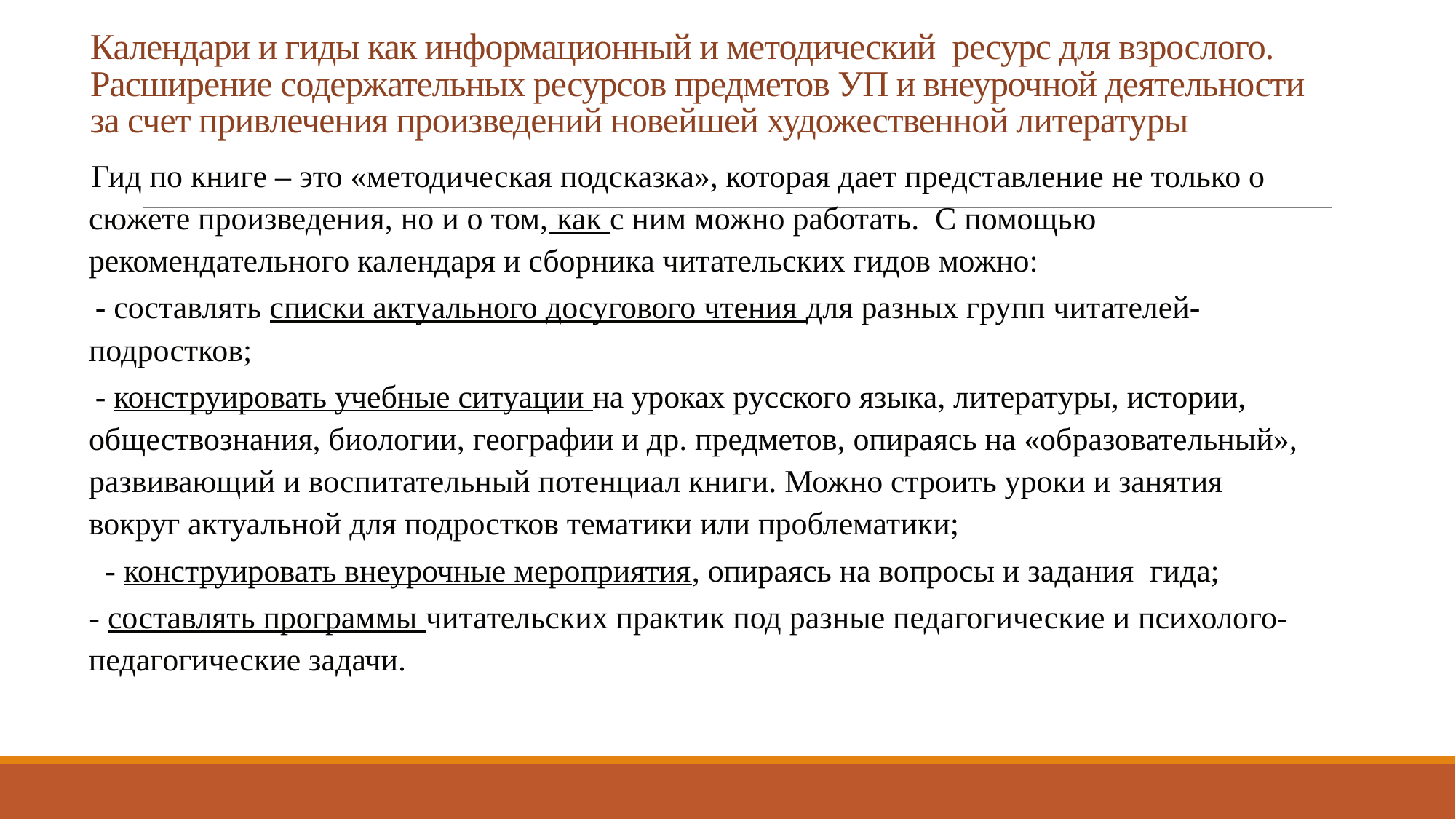

# Календари и гиды как информационный и методический  ресурс для взрослого. Расширение содержательных ресурсов предметов УП и внеурочной деятельности за счет привлечения произведений новейшей художественной литературы
  Гид по книге – это «методическая подсказка», которая дает представление не только о сюжете произведения, но и о том, как с ним можно работать.  С помощью рекомендательного календаря и сборника читательских гидов можно:
  - составлять списки актуального досугового чтения для разных групп читателей-подростков;
  - конструировать учебные ситуации на уроках русского языка, литературы, истории, обществознания, биологии, географии и др. предметов, опираясь на «образовательный», развивающий и воспитательный потенциал книги. Можно строить уроки и занятия  вокруг актуальной для подростков тематики или проблематики;
  - конструировать внеурочные мероприятия, опираясь на вопросы и задания  гида;
- составлять программы читательских практик под разные педагогические и психолого-педагогические задачи.